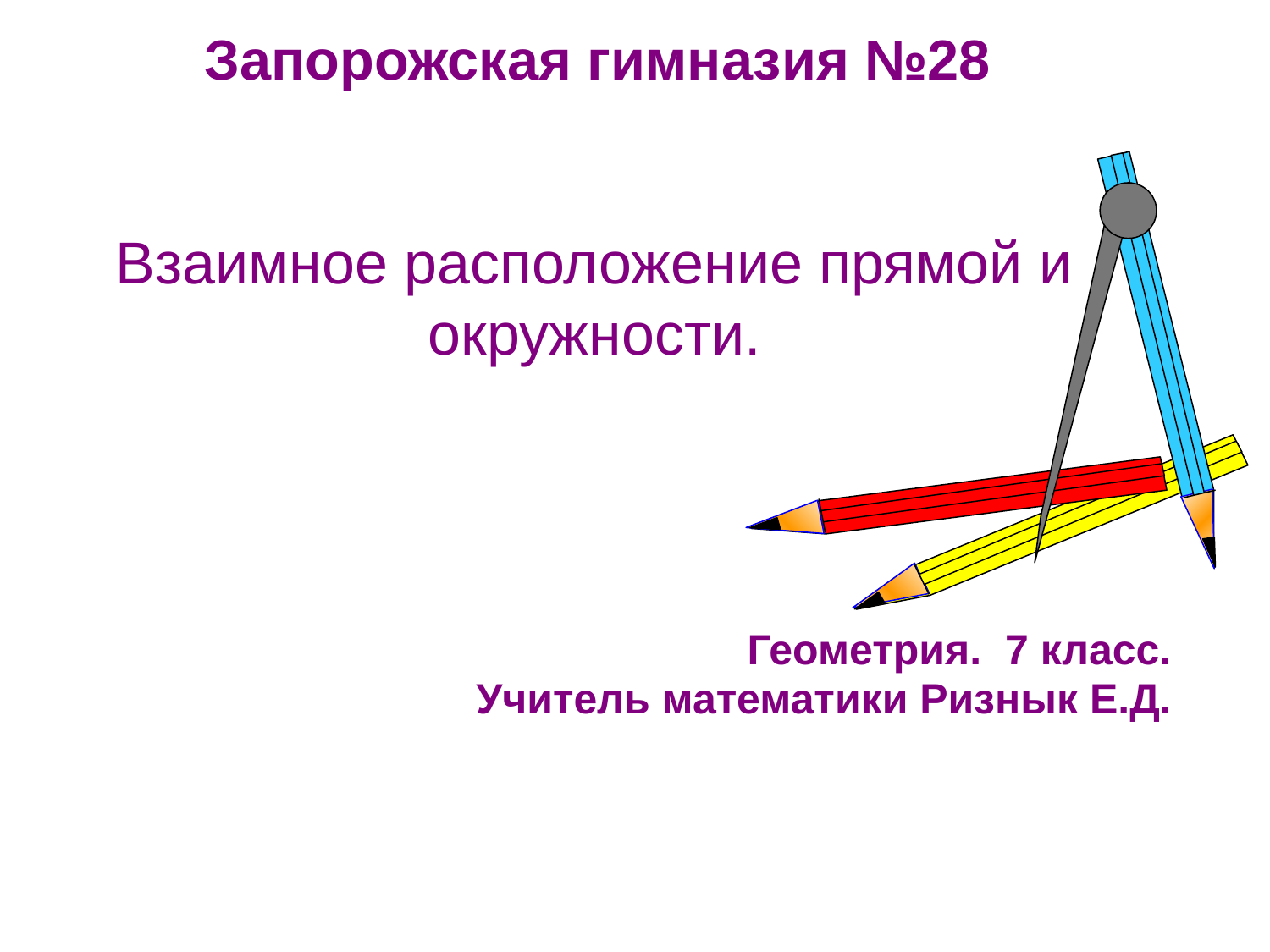

Запорожская гимназия №28

# Взаимное расположение прямой и окружности.
 Геометрия.  7 класс.
Учитель математики Ризнык Е.Д.